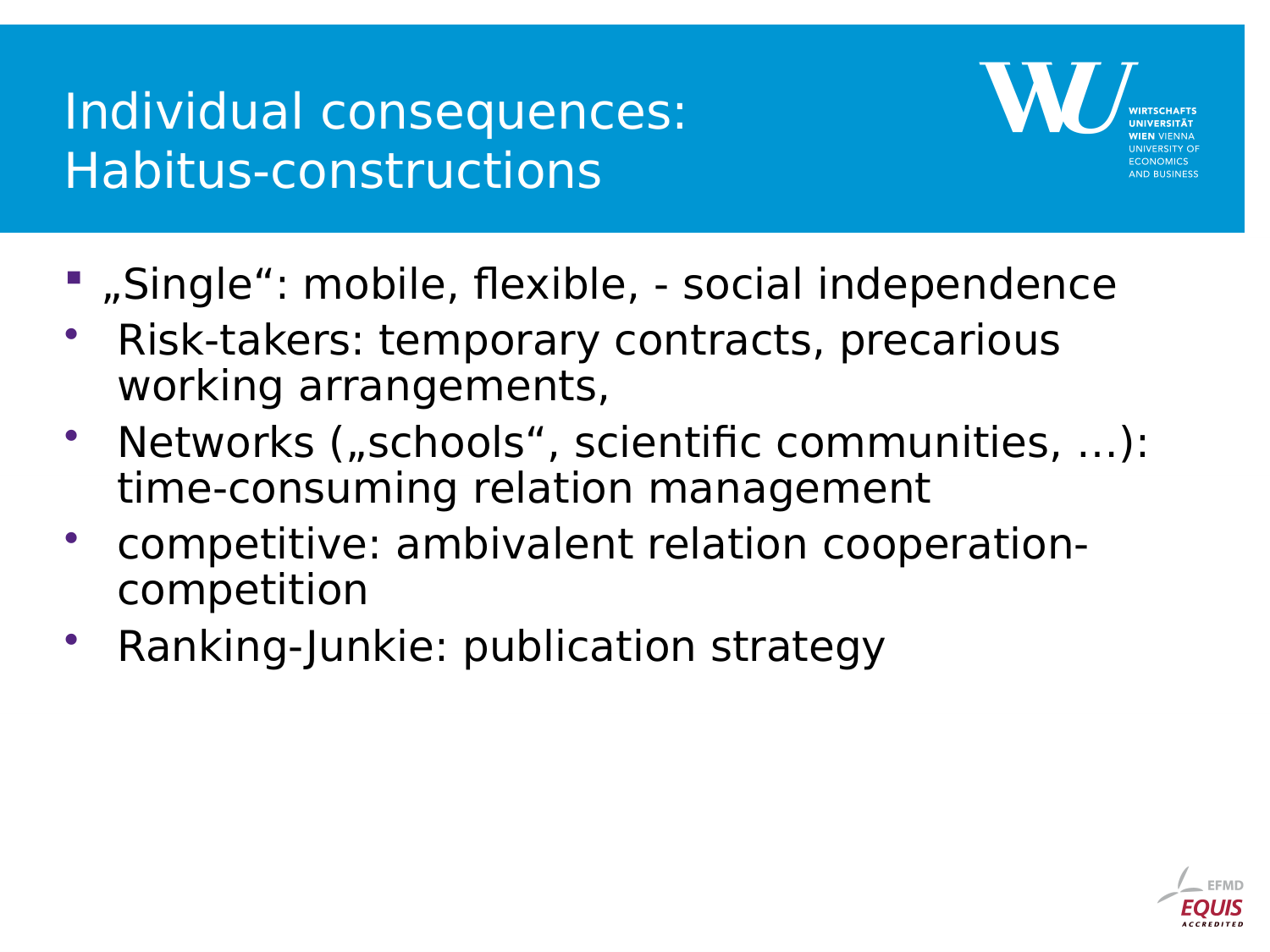

# Individual consequences: Habitus-constructions
„Single“: mobile, flexible, - social independence
Risk-takers: temporary contracts, precarious working arrangements,
Networks („schools“, scientific communities, …): time-consuming relation management
competitive: ambivalent relation cooperation-competition
Ranking-Junkie: publication strategy